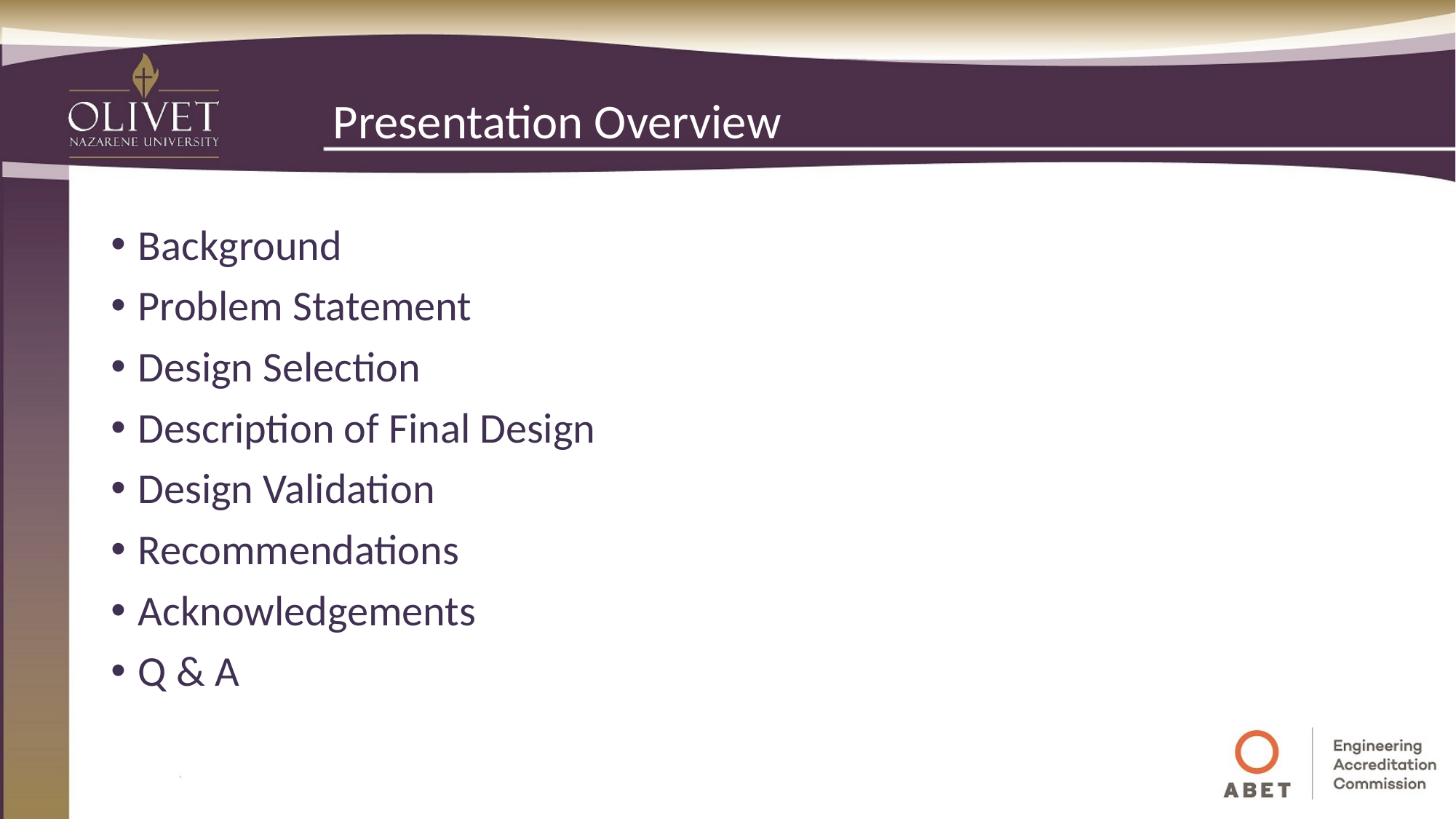

# Presentation Overview
Background
Problem Statement
Design Selection
Description of Final Design
Design Validation
Recommendations
Acknowledgements
Q & A